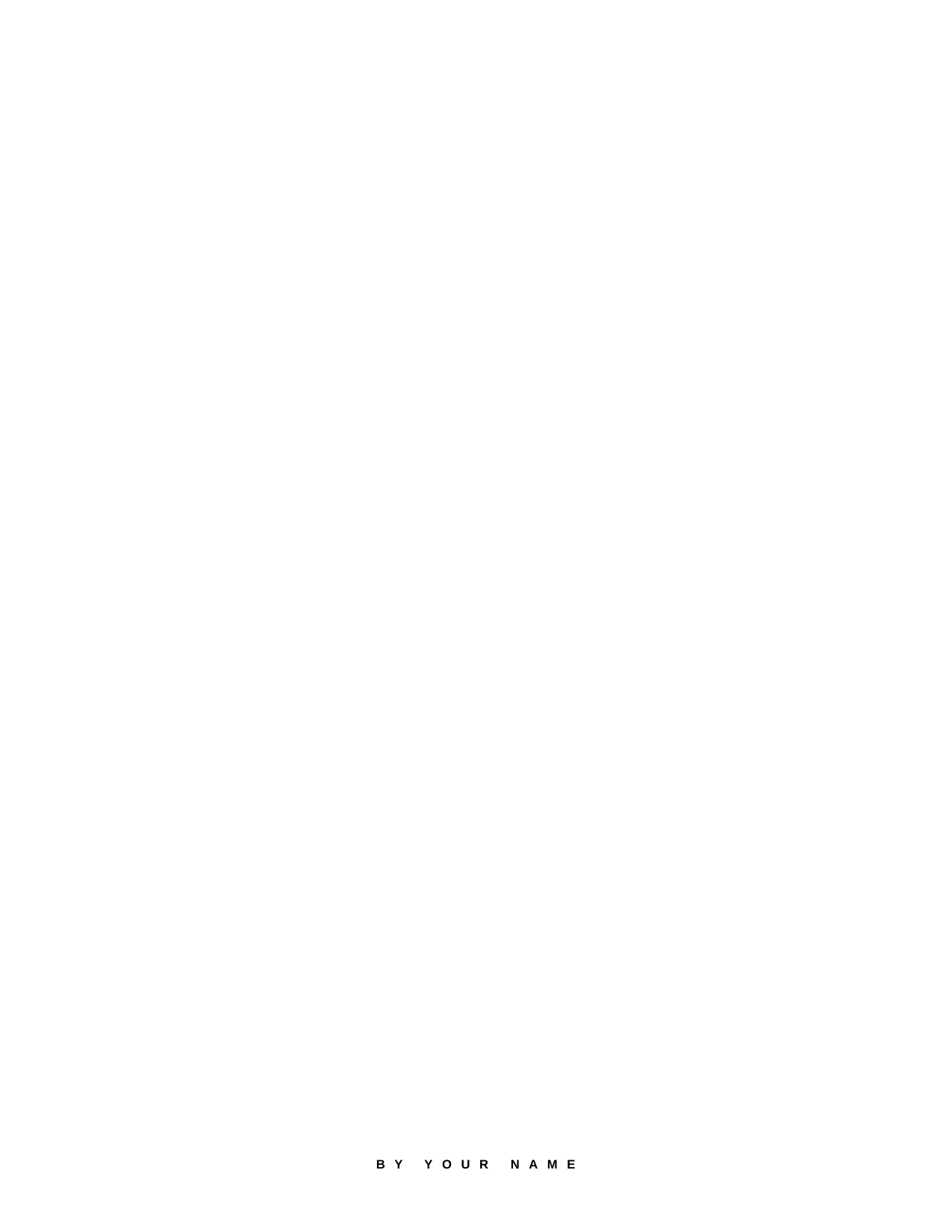

GETLIFTED
SUBTITLE GOES HERE
BY YOUR NAME